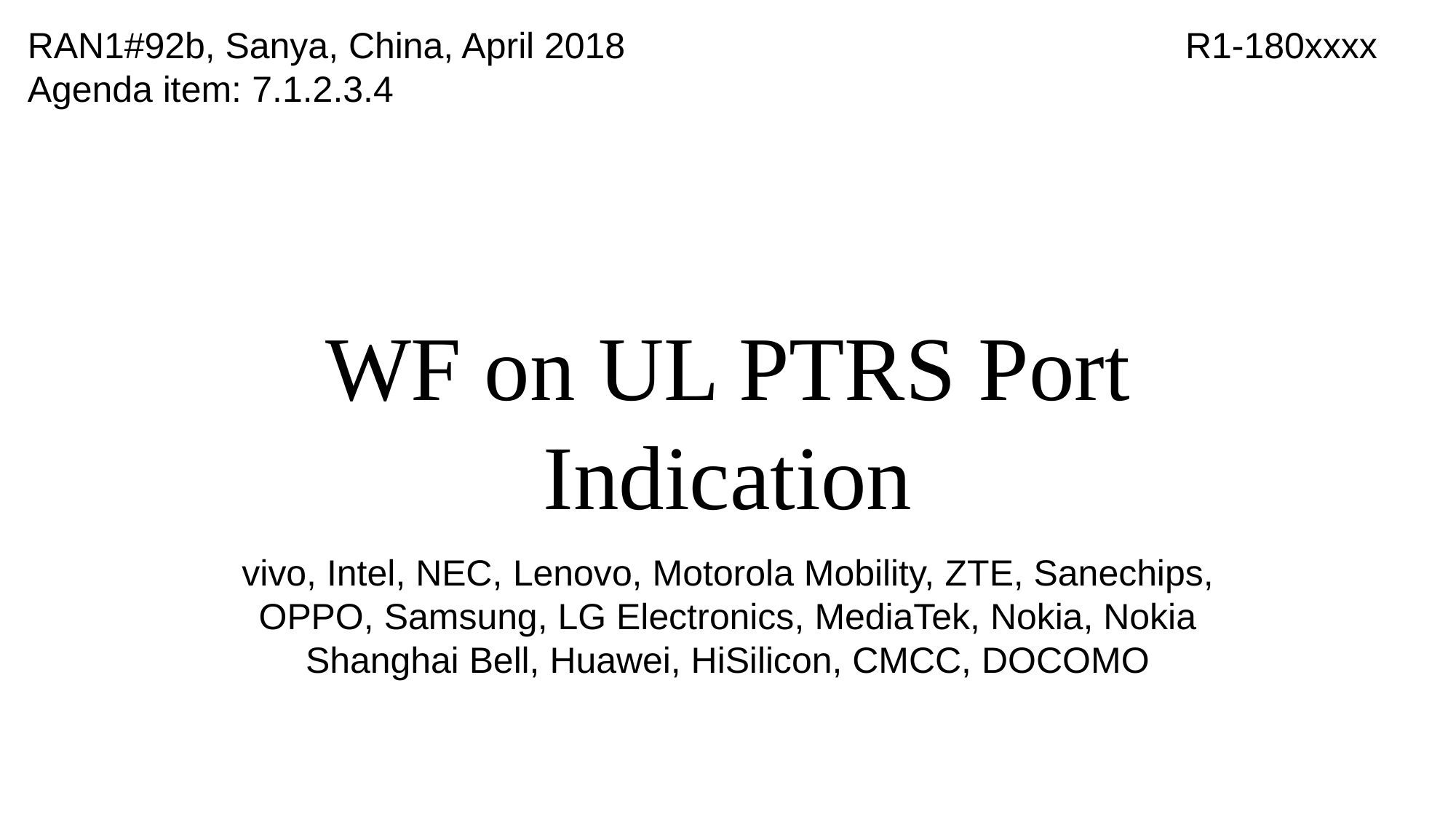

RAN1#92b, Sanya, China, April 2018
Agenda item: 7.1.2.3.4
R1-180xxxx
# WF on UL PTRS Port Indication
vivo, Intel, NEC, Lenovo, Motorola Mobility, ZTE, Sanechips, OPPO, Samsung, LG Electronics, MediaTek, Nokia, Nokia Shanghai Bell, Huawei, HiSilicon, CMCC, DOCOMO